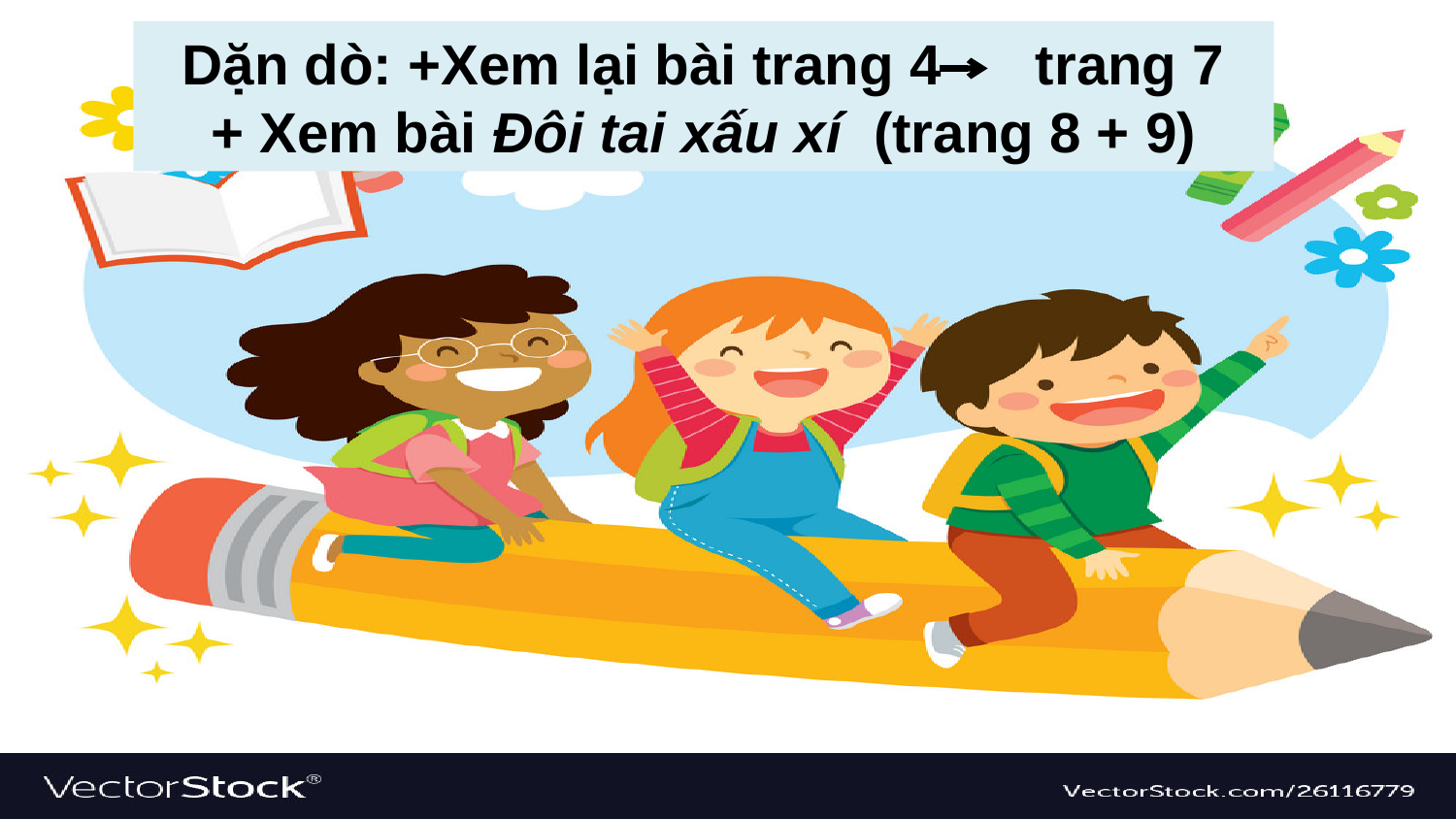

Dặn dò: +Xem lại bài trang 4      trang 7
+ Xem bài Đôi tai xấu xí  (trang 8 + 9)